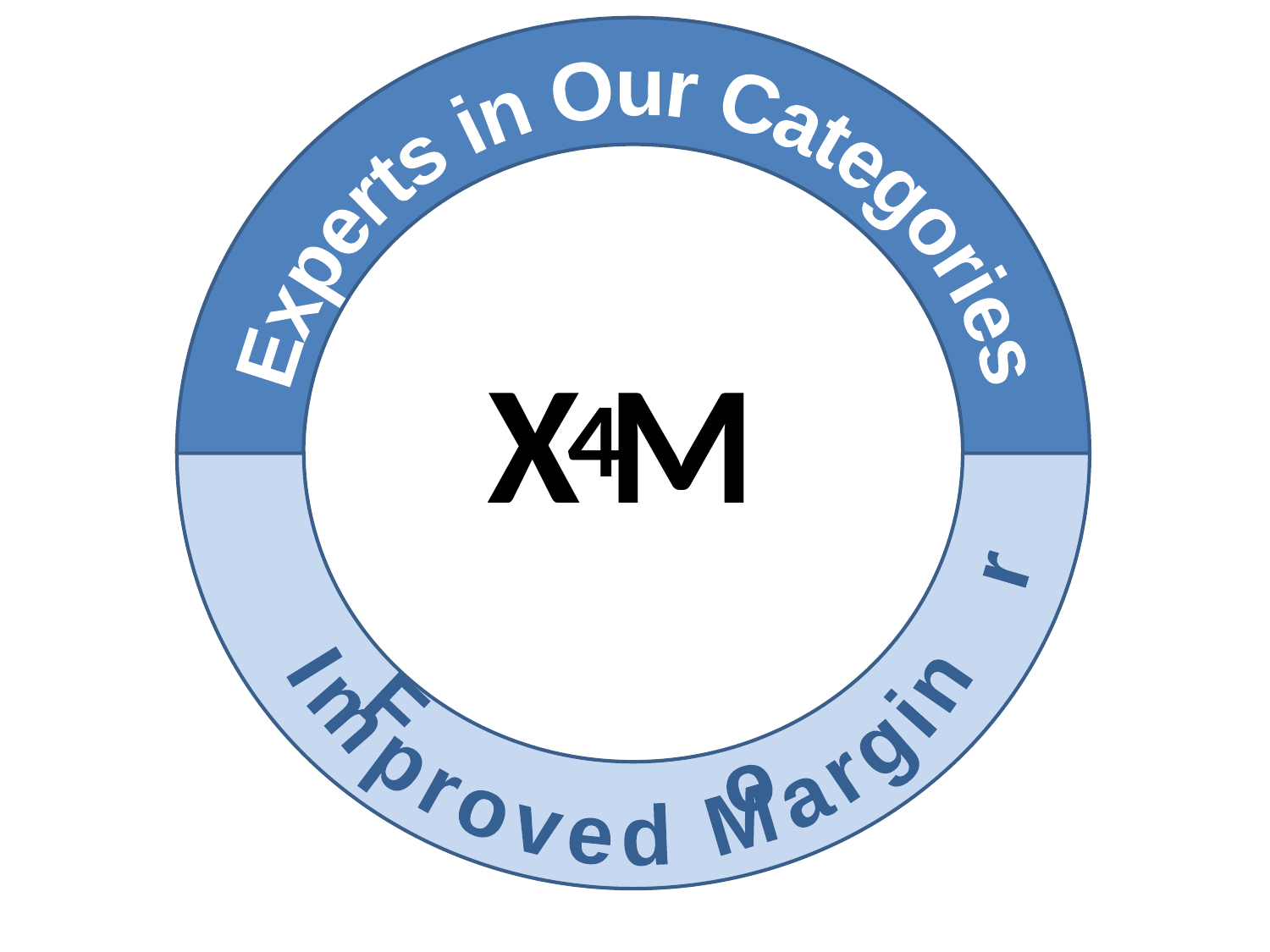

Experts in Our Categories
For
    Improved Margin
X
M
4